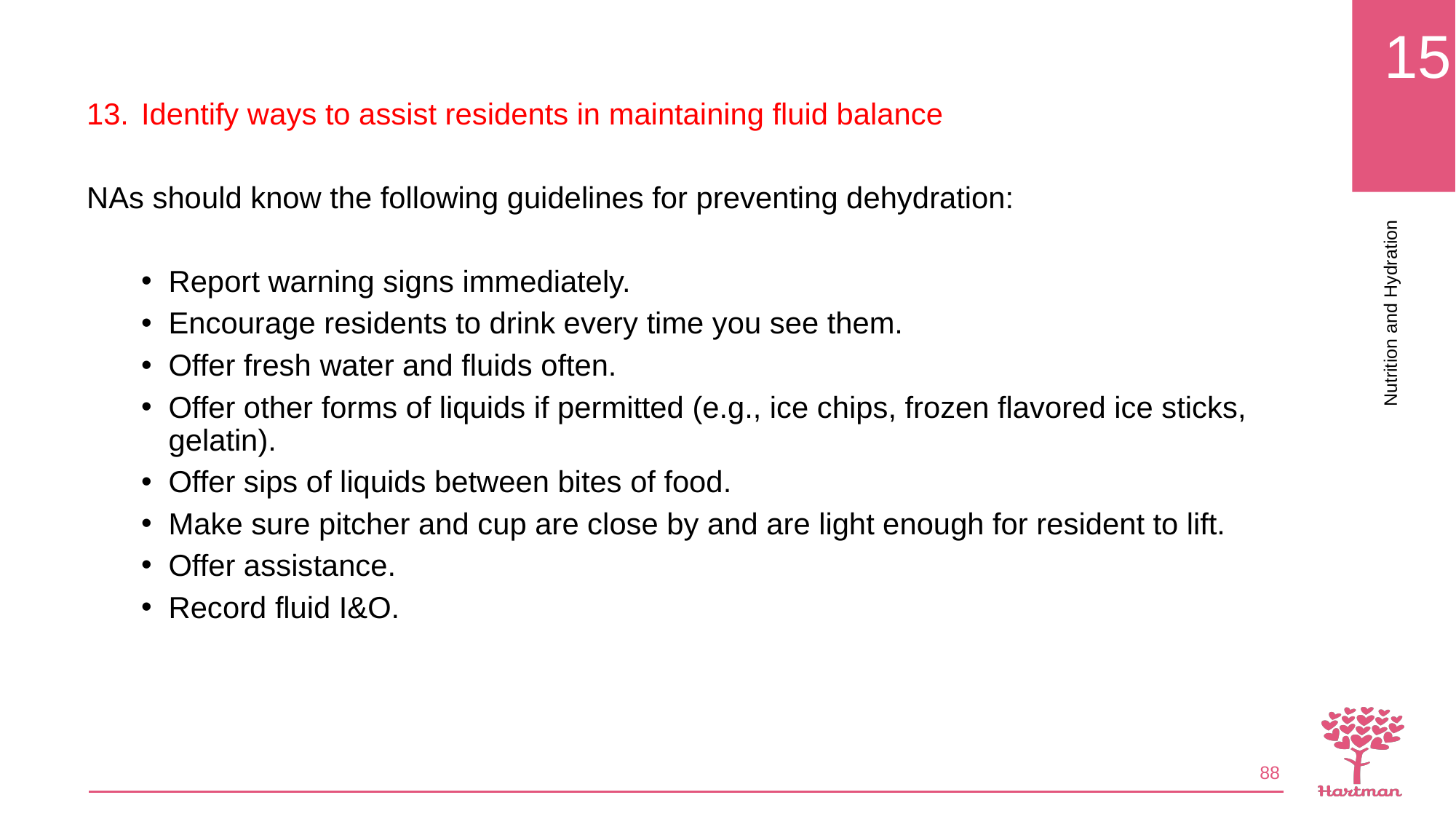

Identify ways to assist residents in maintaining fluid balance

NAs should know the following guidelines for preventing dehydration:

Report warning signs immediately.
Encourage residents to drink every time you see them.
Offer fresh water and fluids often.
Offer other forms of liquids if permitted (e.g., ice chips, frozen flavored ice sticks, gelatin).
Offer sips of liquids between bites of food.
Make sure pitcher and cup are close by and are light enough for resident to lift.
Offer assistance.
Record fluid I&O.

88